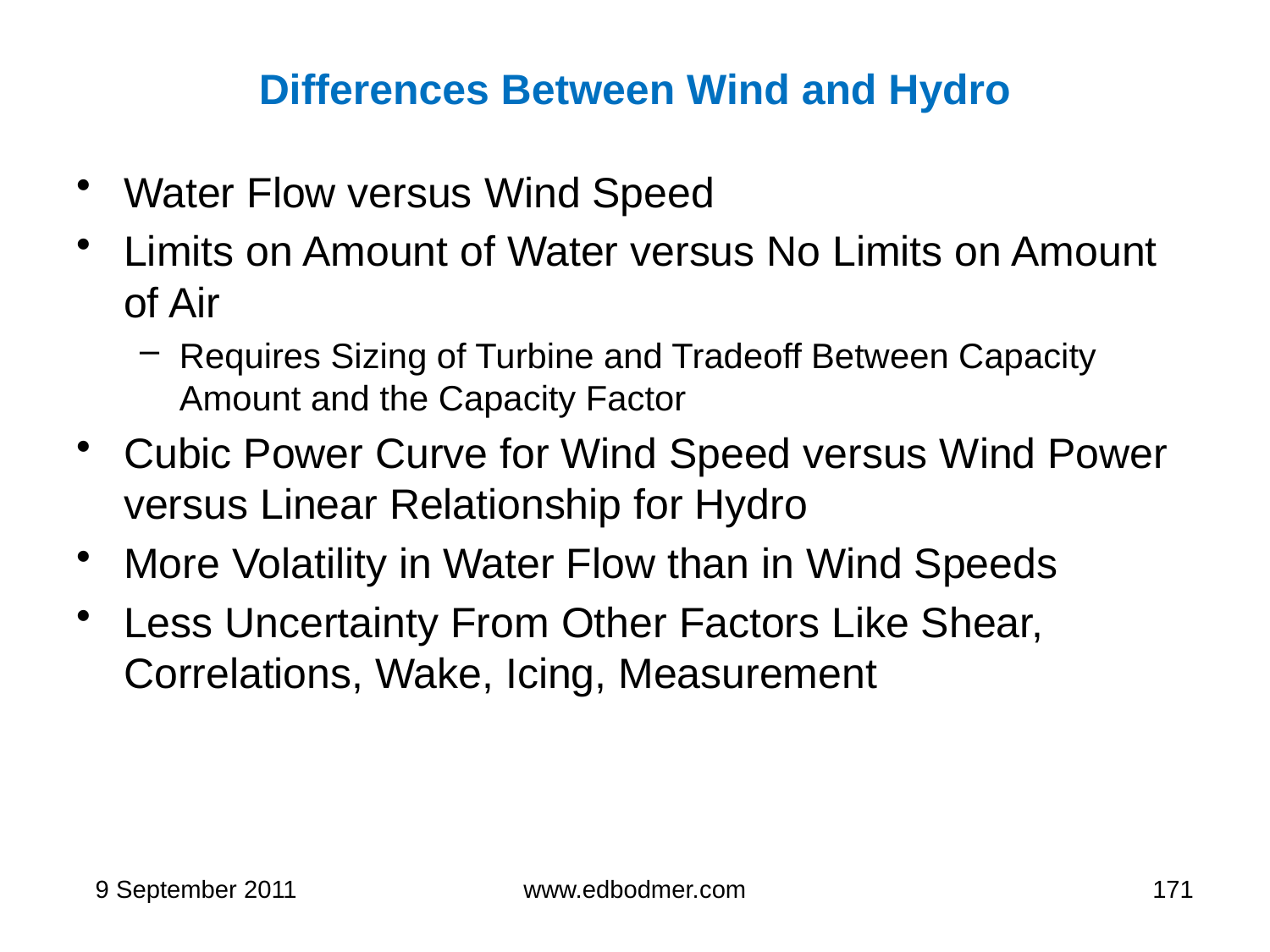

# Differences Between Wind and Hydro
Water Flow versus Wind Speed
Limits on Amount of Water versus No Limits on Amount of Air
Requires Sizing of Turbine and Tradeoff Between Capacity Amount and the Capacity Factor
Cubic Power Curve for Wind Speed versus Wind Power versus Linear Relationship for Hydro
More Volatility in Water Flow than in Wind Speeds
Less Uncertainty From Other Factors Like Shear, Correlations, Wake, Icing, Measurement
9 September 2011
www.edbodmer.com
171